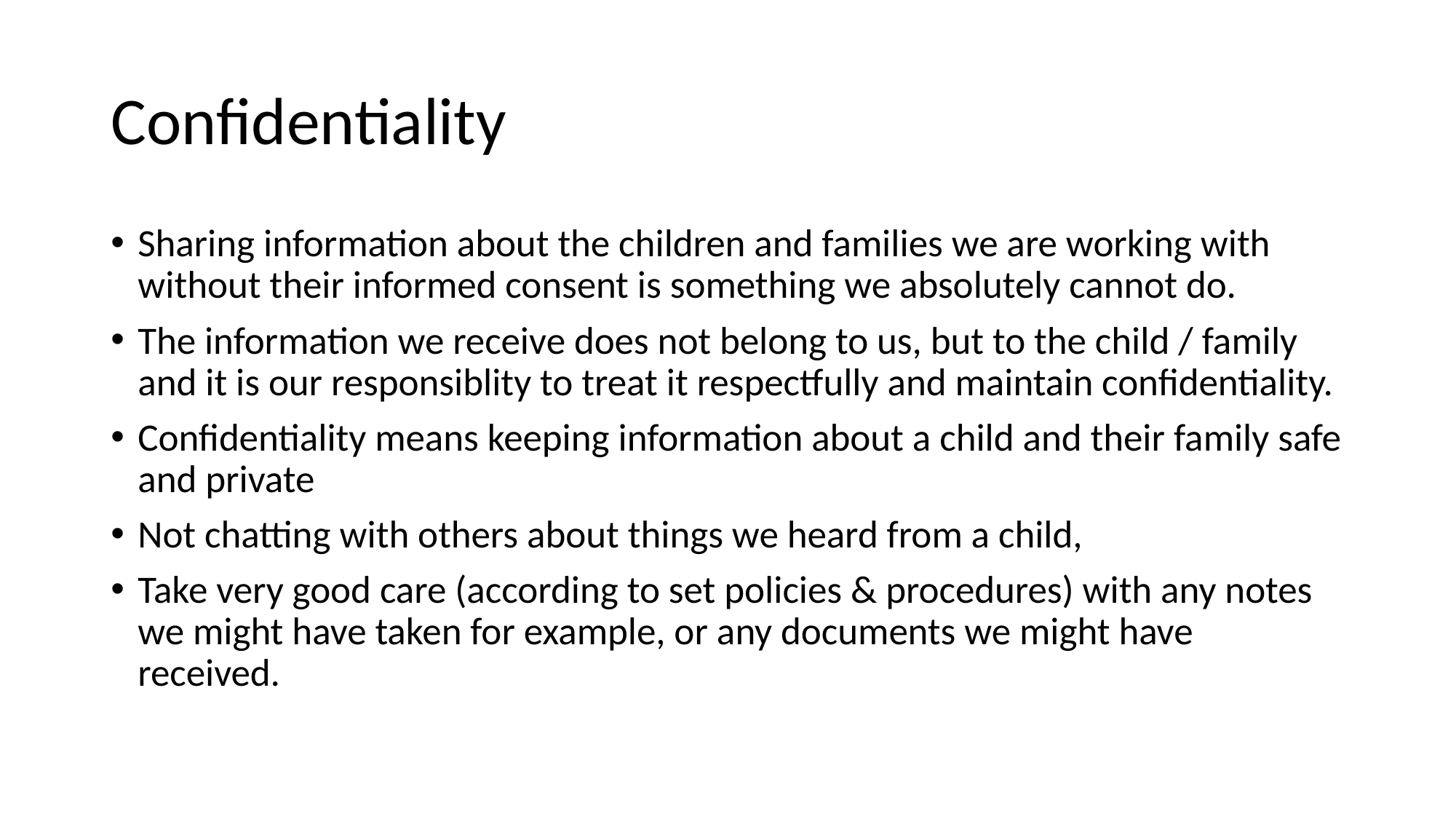

# Confidentiality
Sharing information about the children and families we are working with without their informed consent is something we absolutely cannot do.
The information we receive does not belong to us, but to the child / family and it is our responsiblity to treat it respectfully and maintain confidentiality.
Confidentiality means keeping information about a child and their family safe and private
Not chatting with others about things we heard from a child,
Take very good care (according to set policies & procedures) with any notes we might have taken for example, or any documents we might have received.